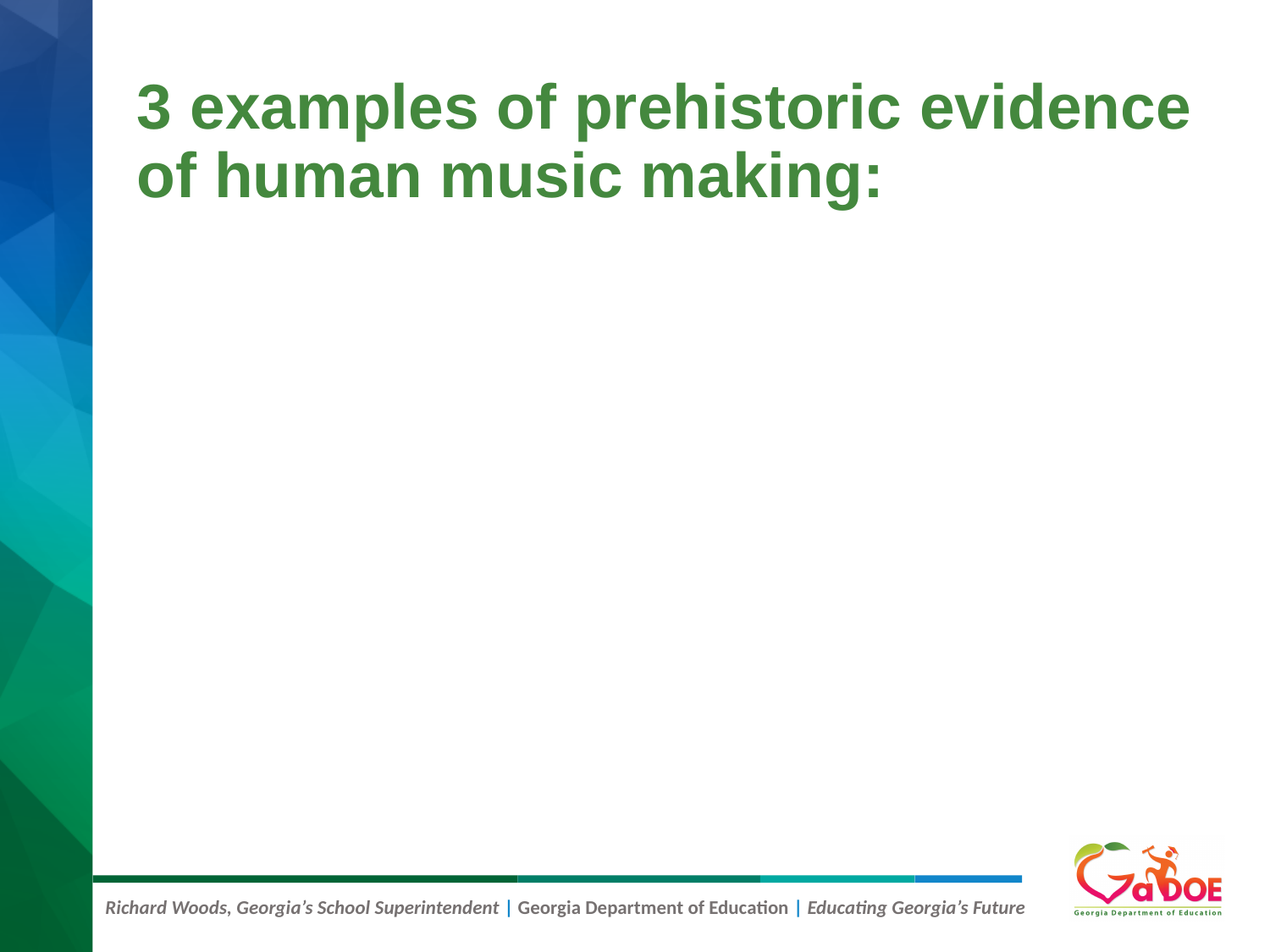

# 3 examples of prehistoric evidence of human music making: